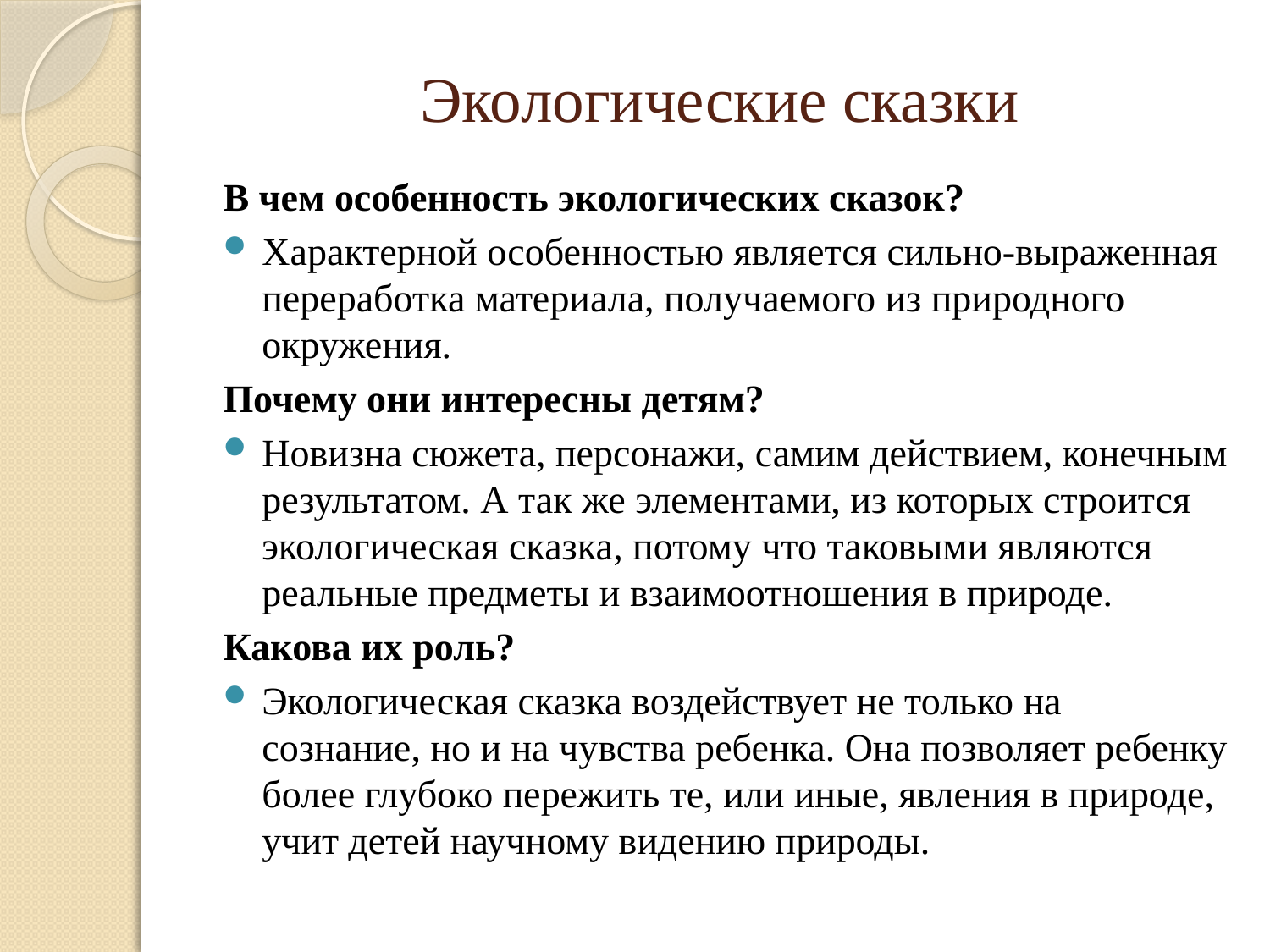

# Экологические сказки
В чем особенность экологических сказок?
Характерной особенностью является сильно-выраженная переработка материала, получаемого из природного окружения.
Почему они интересны детям?
Новизна сюжета, персонажи, самим действием, конечным результатом. А так же элементами, из которых строится экологическая сказка, потому что таковыми являются реальные предметы и взаимоотношения в природе.
Какова их роль?
Экологическая сказка воздействует не только на сознание, но и на чувства ребенка. Она позволяет ребенку более глубоко пережить те, или иные, явления в природе, учит детей научному видению природы.